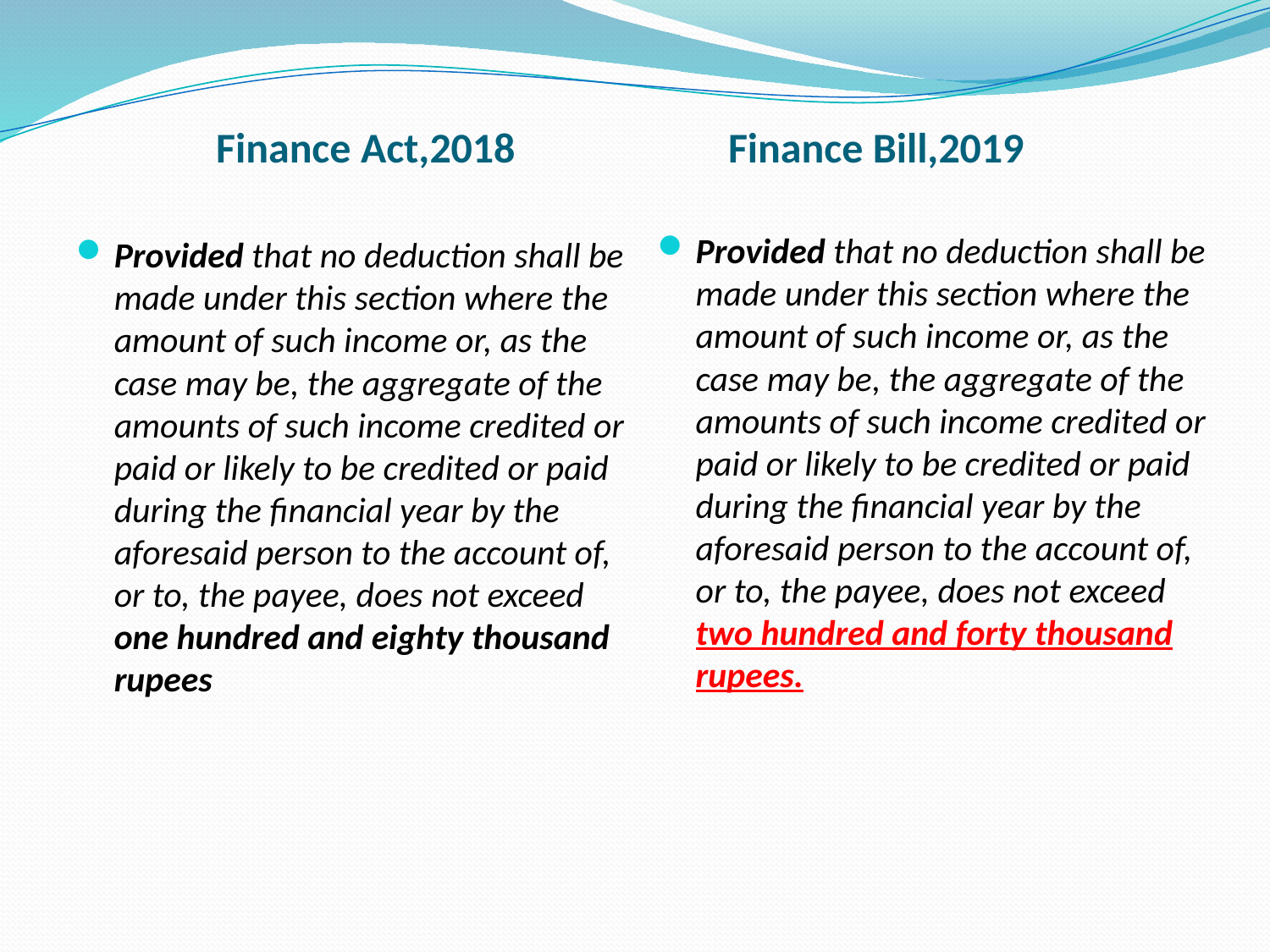

Finance Act,2018
        Finance Bill,2019
Provided that no deduction shall be made under this section where the amount of such income or, as the case may be, the aggregate of the amounts of such income credited or paid or likely to be credited or paid during the financial year by the aforesaid person to the account of, or to, the payee, does not exceed two hundred and forty thousand rupees.

Provided that no deduction shall be made under this section where the amount of such income or, as the case may be, the aggregate of the amounts of such income credited or paid or likely to be credited or paid during the financial year by the aforesaid person to the account of, or to, the payee, does not exceed one hundred and eighty thousand rupees